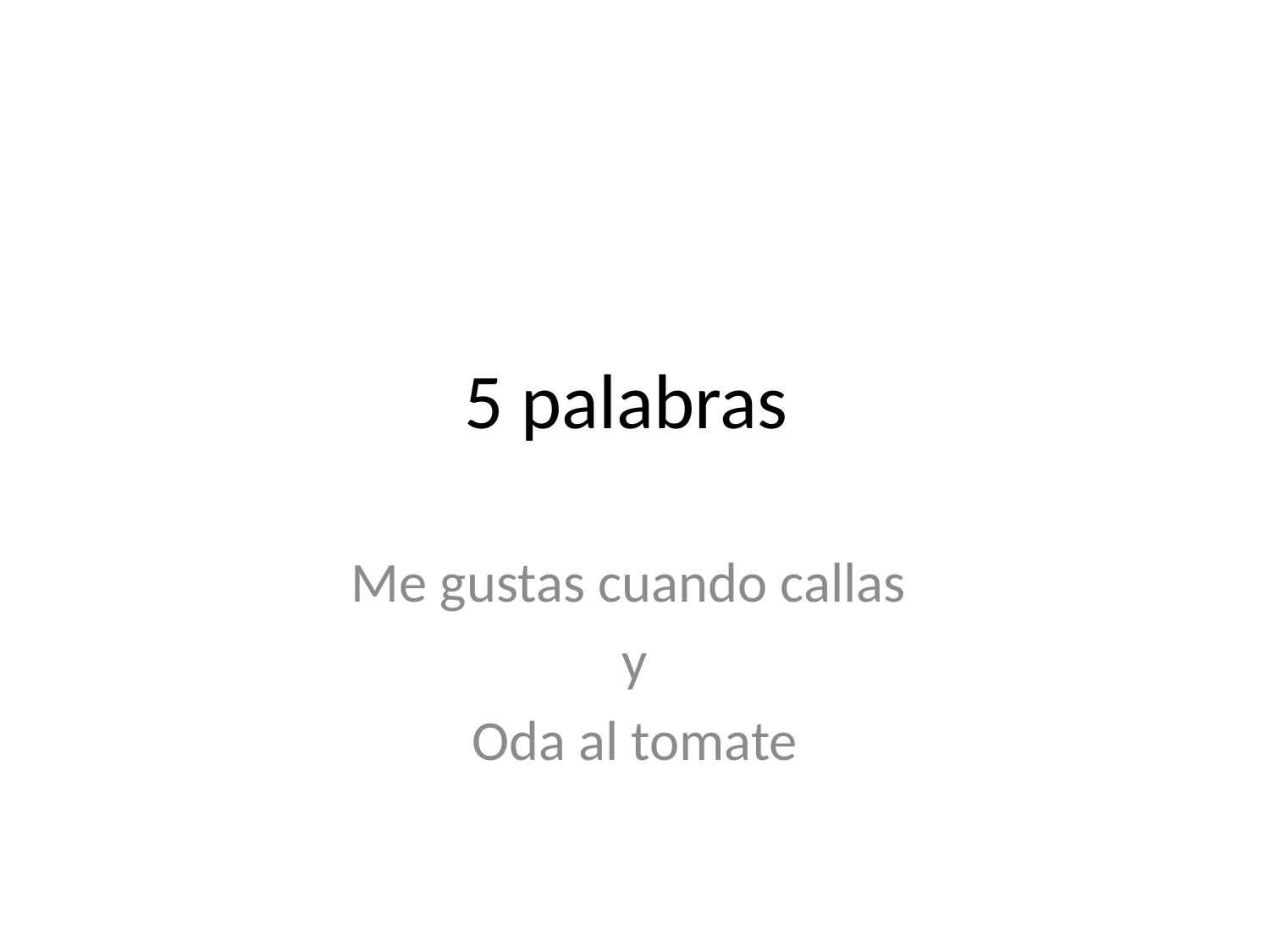

# 5 palabras
Me gustas cuando callas
y
Oda al tomate